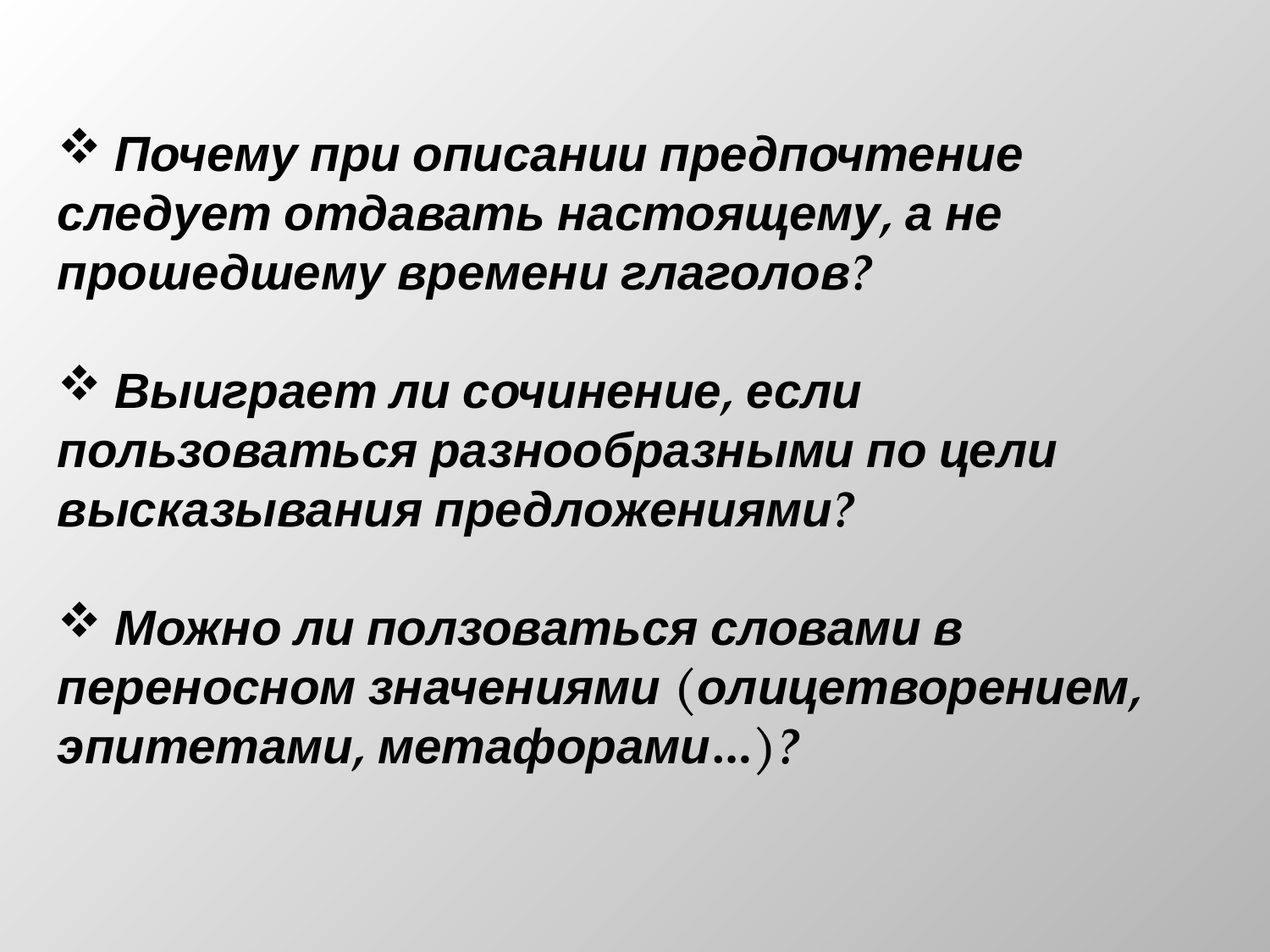

Почему при описании предпочтение следует отдавать настоящему, а не прошедшему времени глаголов?

 Выиграет ли сочинение, если пользоваться разнообразными по цели высказывания предложениями?

 Можно ли ползоваться словами в переносном значениями (олицетворением, эпитетами, метафорами…)?